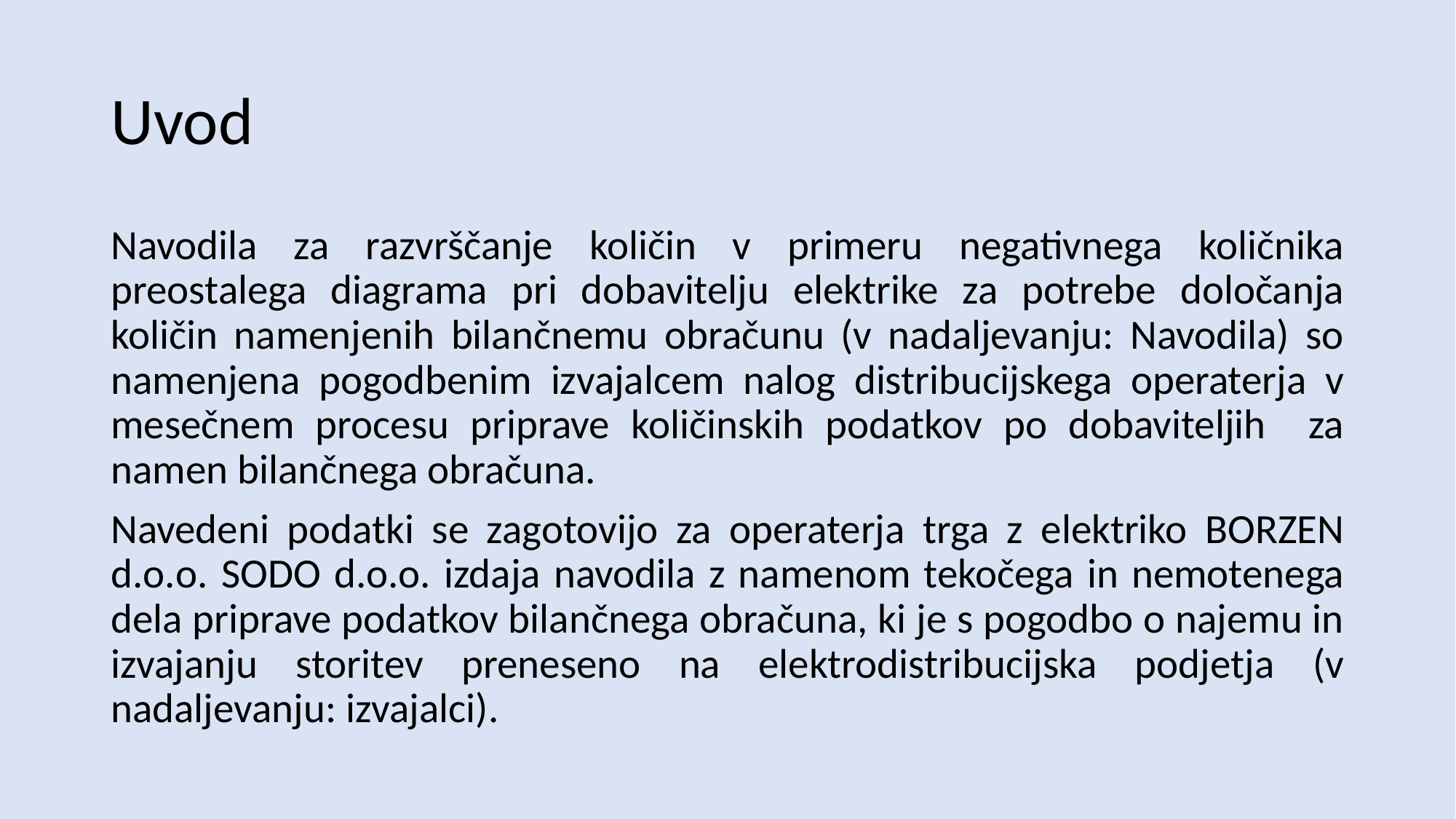

# Uvod
Navodila za razvrščanje količin v primeru negativnega količnika preostalega diagrama pri dobavitelju elektrike za potrebe določanja količin namenjenih bilančnemu obračunu (v nadaljevanju: Navodila) so namenjena pogodbenim izvajalcem nalog distribucijskega operaterja v mesečnem procesu priprave količinskih podatkov po dobaviteljih  za namen bilančnega obračuna.
Navedeni podatki se zagotovijo za operaterja trga z elektriko BORZEN d.o.o. SODO d.o.o. izdaja navodila z namenom tekočega in nemotenega dela priprave podatkov bilančnega obračuna, ki je s pogodbo o najemu in izvajanju storitev preneseno na elektrodistribucijska podjetja (v nadaljevanju: izvajalci).